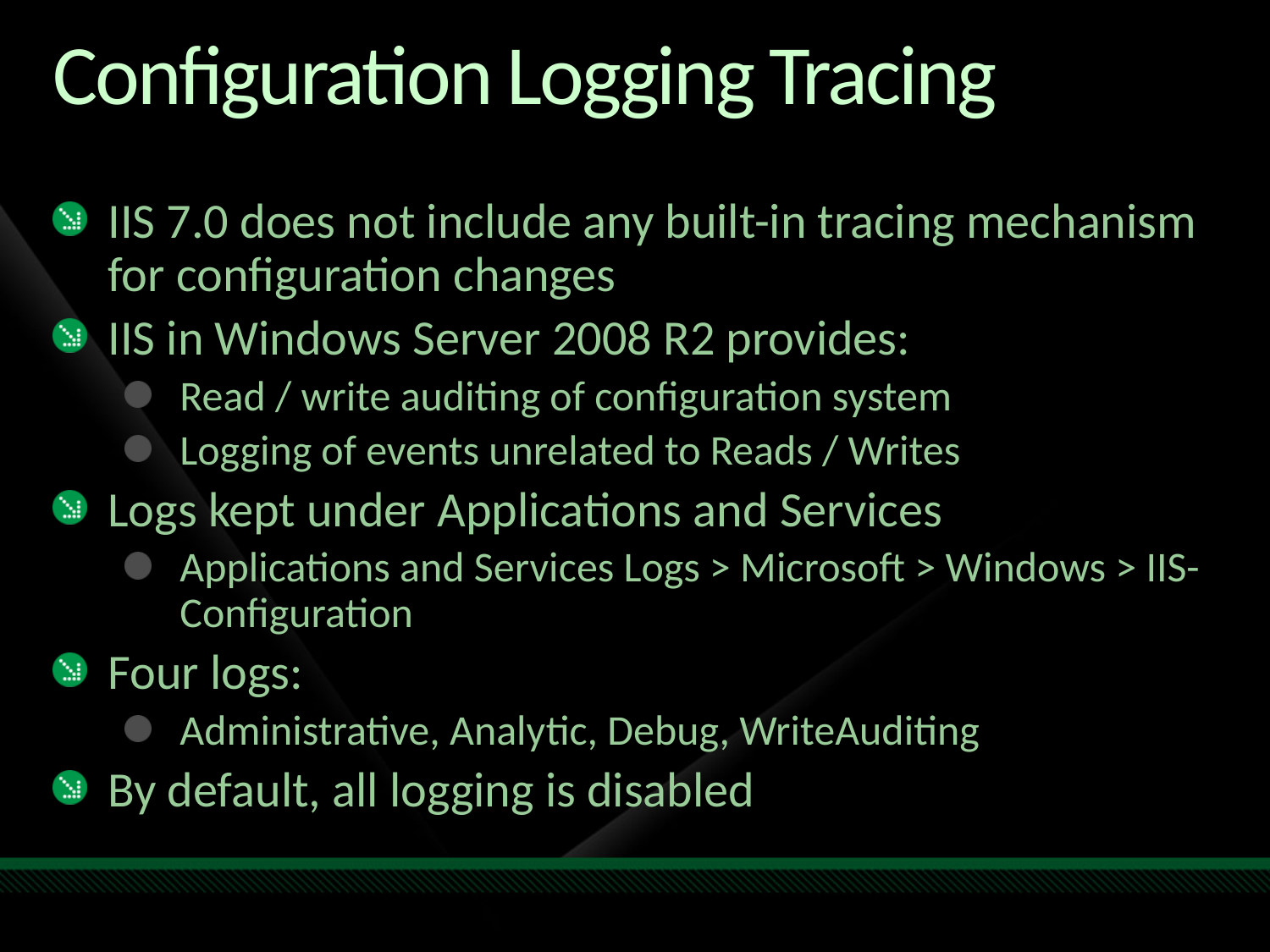

# Configuration Logging Tracing
IIS 7.0 does not include any built-in tracing mechanism for configuration changes
IIS in Windows Server 2008 R2 provides:
Read / write auditing of configuration system
Logging of events unrelated to Reads / Writes
Logs kept under Applications and Services
Applications and Services Logs > Microsoft > Windows > IIS-Configuration
Four logs:
Administrative, Analytic, Debug, WriteAuditing
By default, all logging is disabled